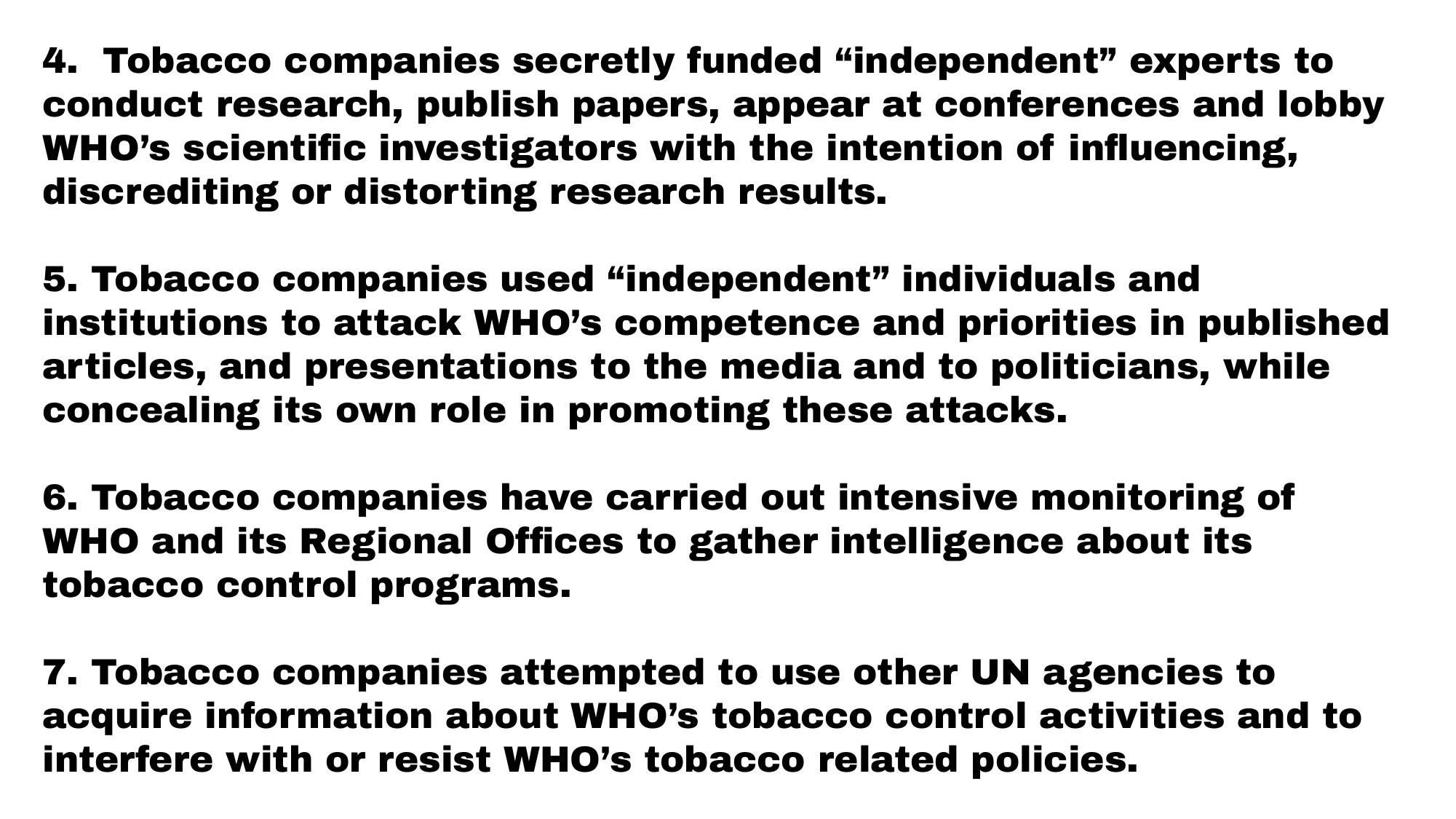

4.  Tobacco companies secretly funded “independent” experts to conduct research, publish papers, appear at conferences and lobby WHO’s scientific investigators with the intention of influencing, discrediting or distorting research results.

5. Tobacco companies used “independent” individuals and institutions to attack WHO’s competence and priorities in published articles, and presentations to the media and to politicians, while concealing its own role in promoting these attacks.

6. Tobacco companies have carried out intensive monitoring of WHO and its Regional Offices to gather intelligence about its tobacco control programs.

7. Tobacco companies attempted to use other UN agencies to acquire information about WHO’s tobacco control activities and to interfere with or resist WHO’s tobacco related policies.